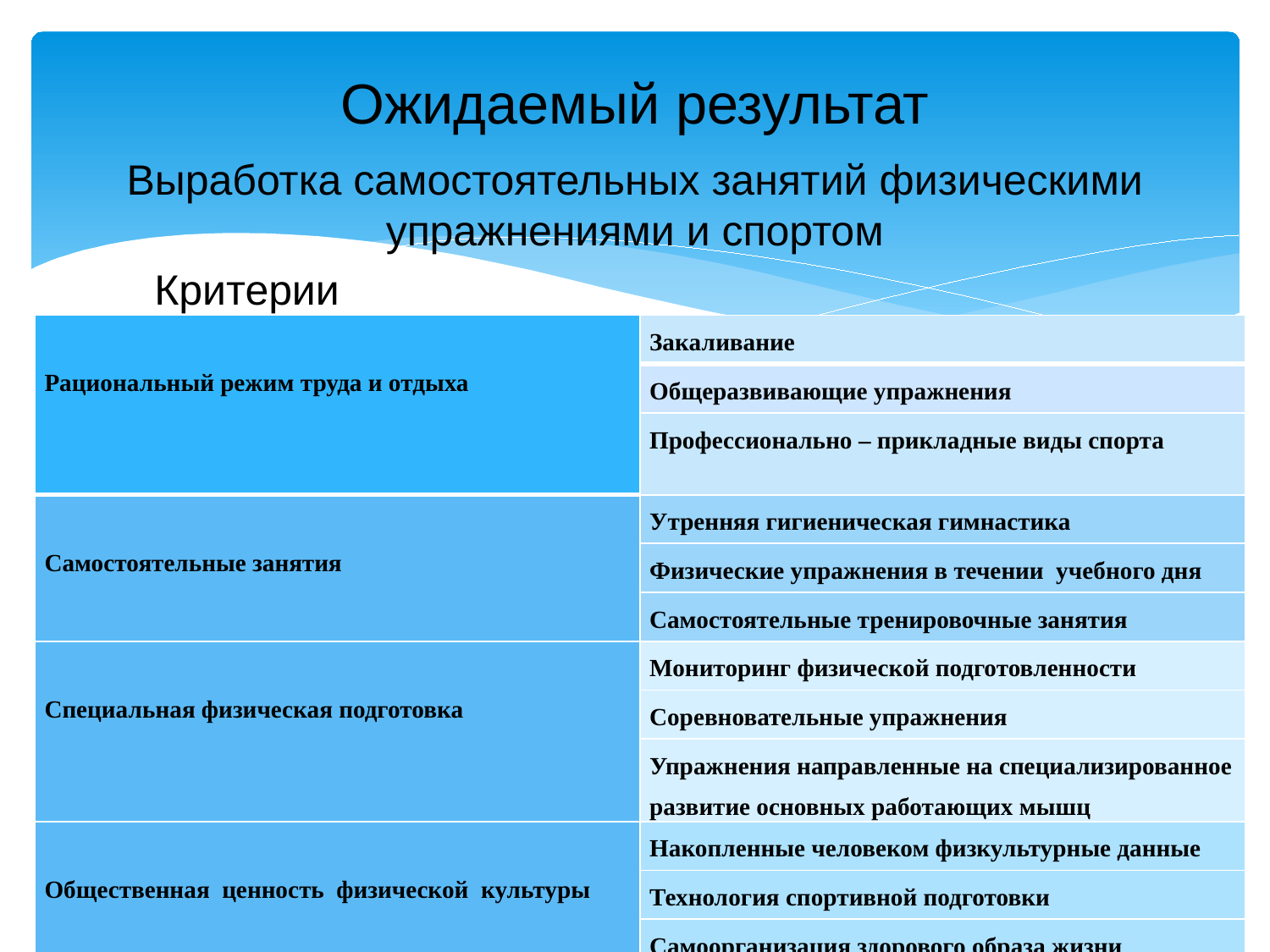

# Ожидаемый результат
Выработка самостоятельных занятий физическими упражнениями и спортом
         Критерии                                                            Показатели

| Рациональный режим труда и отдыха | Закаливание |
| --- | --- |
|  | Общеразвивающие упражнения |
|  | Профессионально – прикладные виды спорта |
| Самостоятельные занятия | Утренняя гигиеническая гимнастика |
|  | Физические упражнения в течении учебного дня |
|  | Самостоятельные тренировочные занятия |
| Специальная физическая подготовка | Мониторинг физической подготовленности |
|  | Соревновательные упражнения |
|  | Упражнения направленные на специализированное развитие основных работающих мышц |
| Общественная ценность физической культуры | Накопленные человеком физкультурные данные |
|  | Технология спортивной подготовки |
|  | Самоорганизация здорового образа жизни |